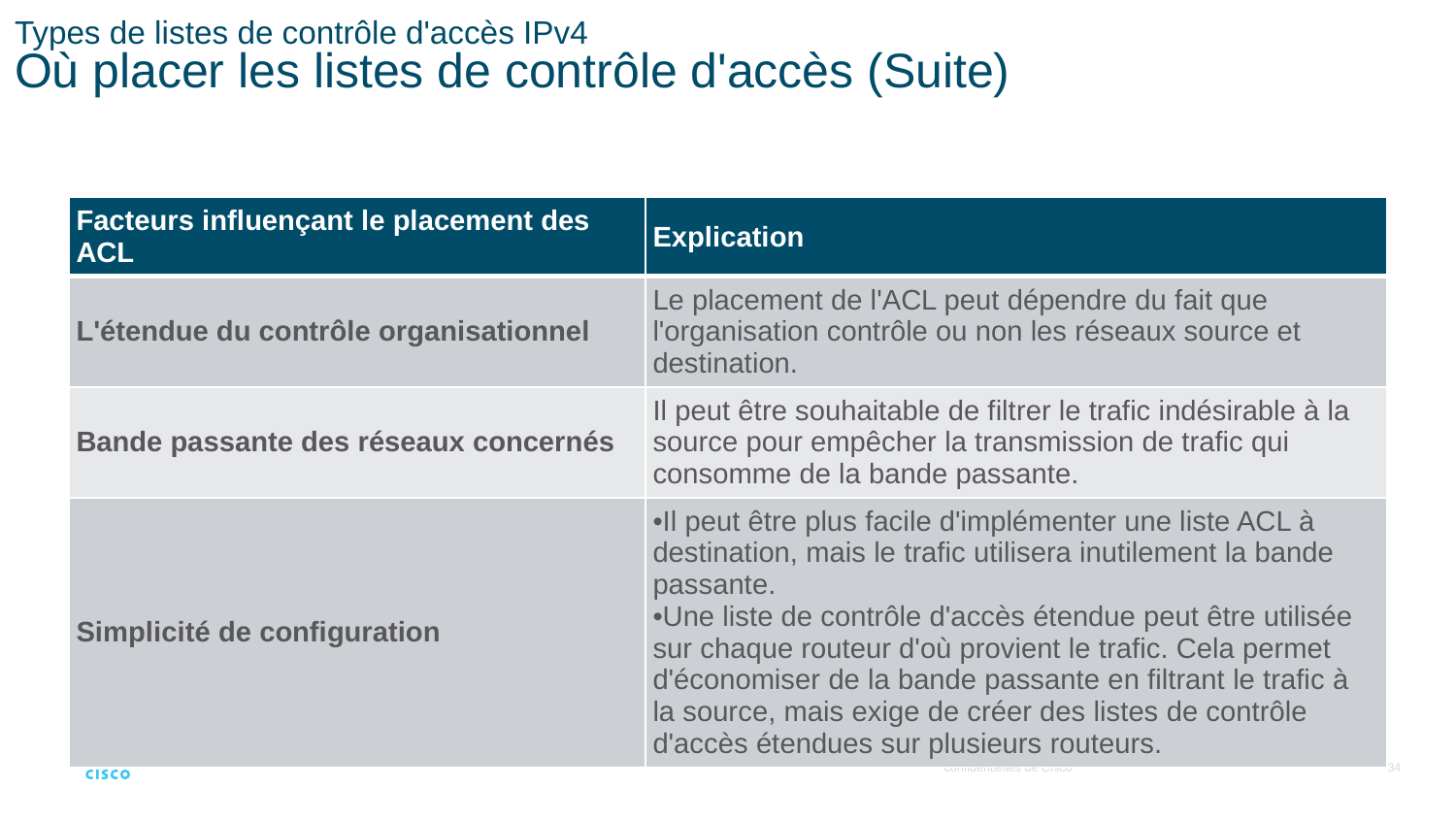

# Types de listes de contrôle d'accès IPv4 Où placer les listes de contrôle d'accès (Suite)
| Facteurs influençant le placement des ACL | Explication |
| --- | --- |
| L'étendue du contrôle organisationnel | Le placement de l'ACL peut dépendre du fait que l'organisation contrôle ou non les réseaux source et destination. |
| Bande passante des réseaux concernés | Il peut être souhaitable de filtrer le trafic indésirable à la source pour empêcher la transmission de trafic qui consomme de la bande passante. |
| Simplicité de configuration | Il peut être plus facile d'implémenter une liste ACL à destination, mais le trafic utilisera inutilement la bande passante. Une liste de contrôle d'accès étendue peut être utilisée sur chaque routeur d'où provient le trafic. Cela permet d'économiser de la bande passante en filtrant le trafic à la source, mais exige de créer des listes de contrôle d'accès étendues sur plusieurs routeurs. |